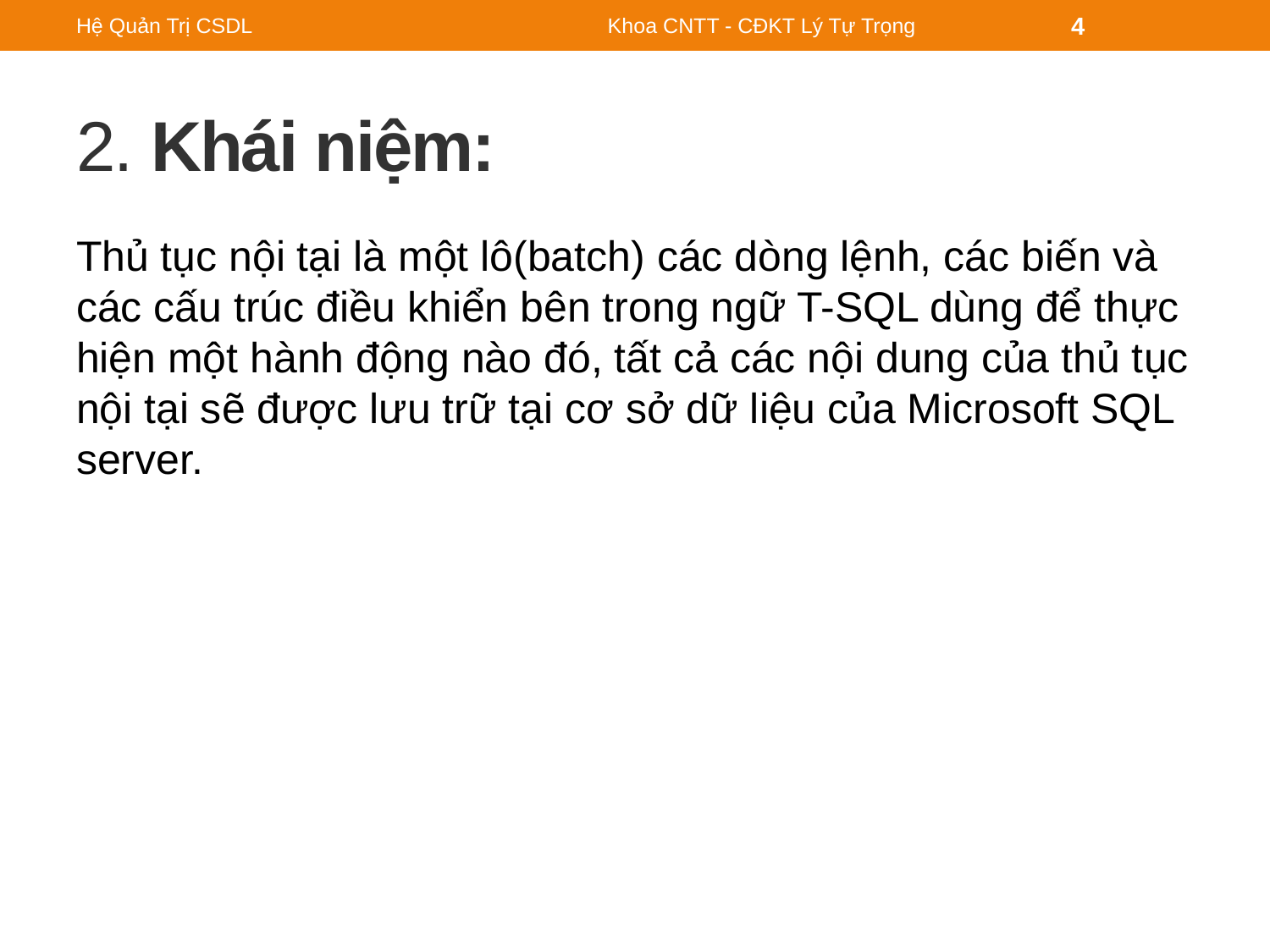

Hệ Quản Trị CSDL
Khoa CNTT - CĐKT Lý Tự Trọng
4
# 2. Khái niệm:
Thủ tục nội tại là một lô(batch) các dòng lệnh, các biến và các cấu trúc điều khiển bên trong ngữ T-SQL dùng để thực hiện một hành động nào đó, tất cả các nội dung của thủ tục nội tại sẽ được lưu trữ tại cơ sở dữ liệu của Microsoft SQL server.